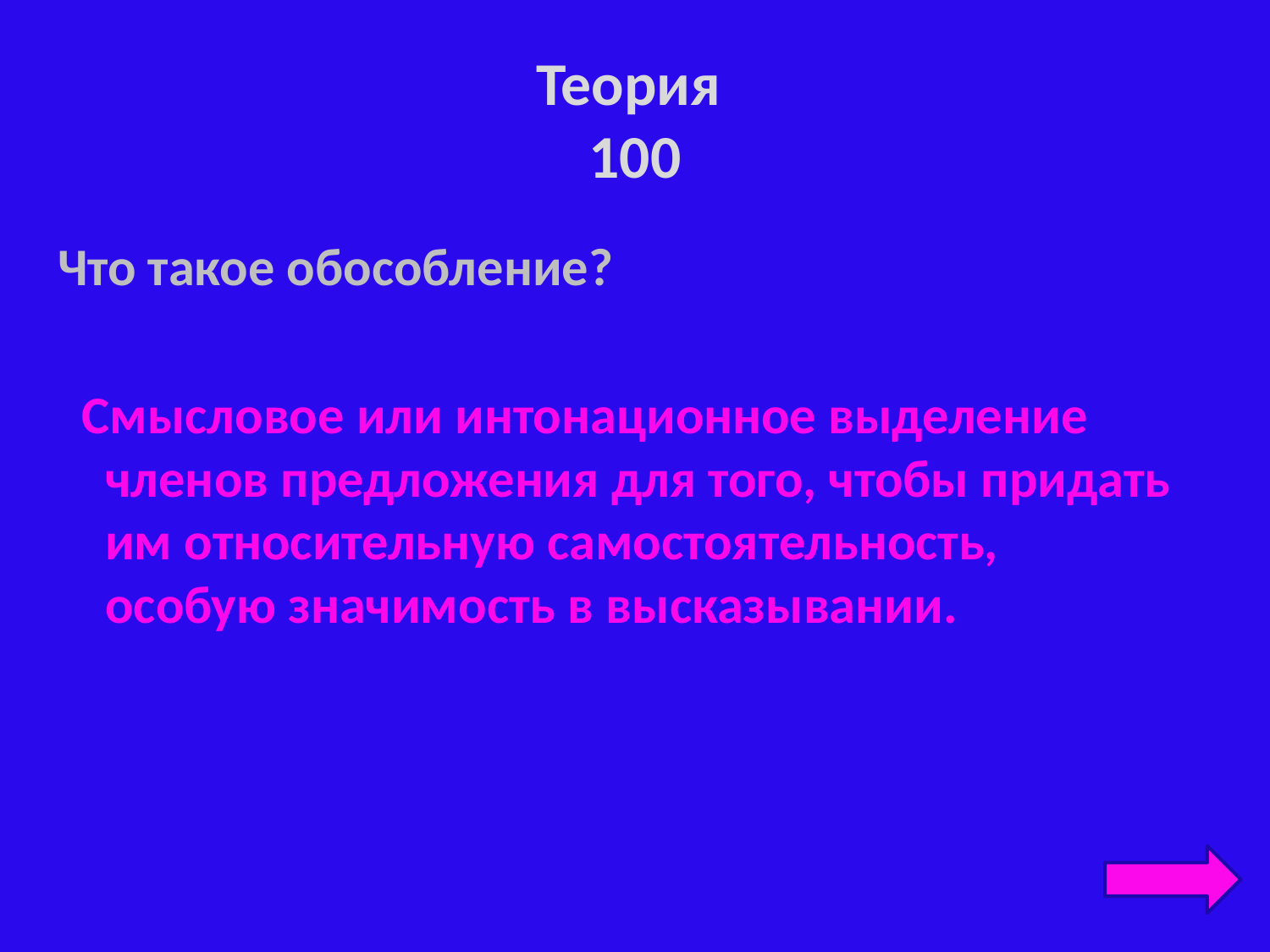

# Теория 100
Что такое обособление?

  Смысловое или интонационное выделение членов предложения для того, чтобы придать им относительную самостоятельность, особую значимость в высказывании.